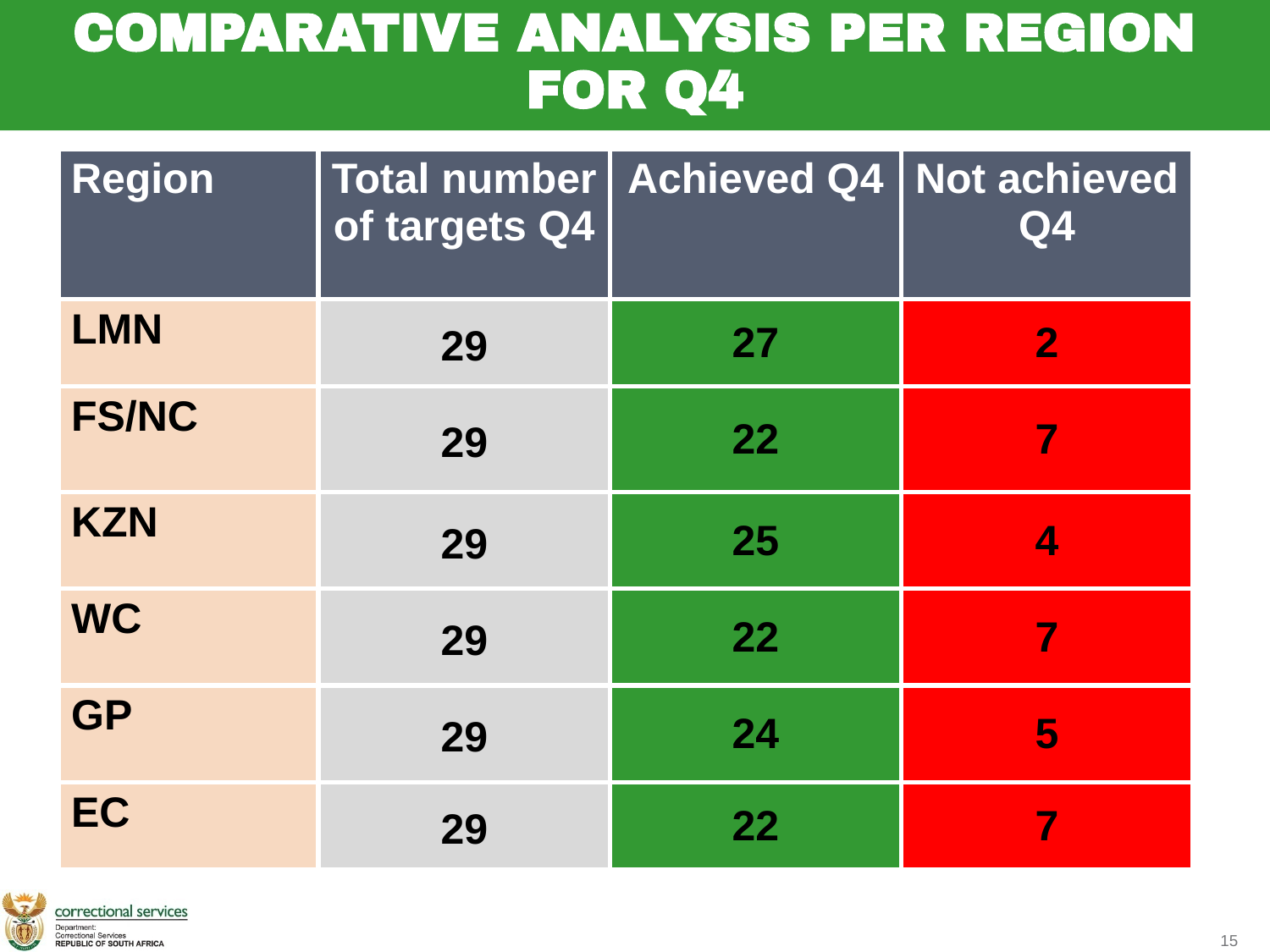

COMPARATIVE ANALYSIS PER REGION FOR Q4
| Region | Total number of targets Q4 | Achieved Q4 | Not achieved Q4 |
| --- | --- | --- | --- |
| LMN | 29 | 27 | 2 |
| FS/NC | 29 | 22 | 7 |
| KZN | 29 | 25 | 4 |
| WC | 29 | 22 | 7 |
| GP | 29 | 24 | 5 |
| EC | 29 | 22 | 7 |